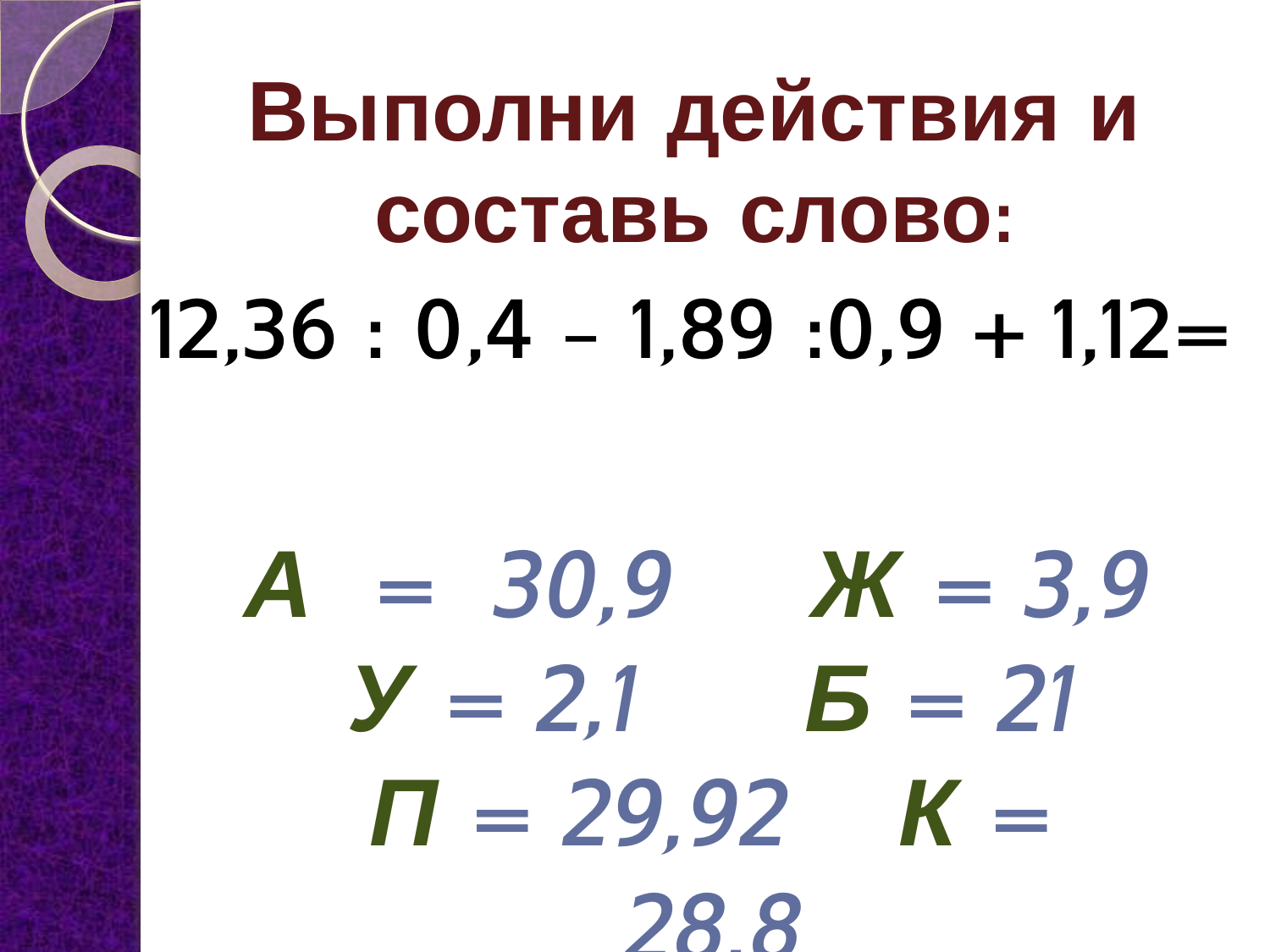

Выполни действия и составь слово:

12,36 : 0,4 – 1,89 :0,9 + 1,12=
А  =  30,9     Ж = 3,9
У = 2,1      Б = 21
 П = 29,92    К =  28,8